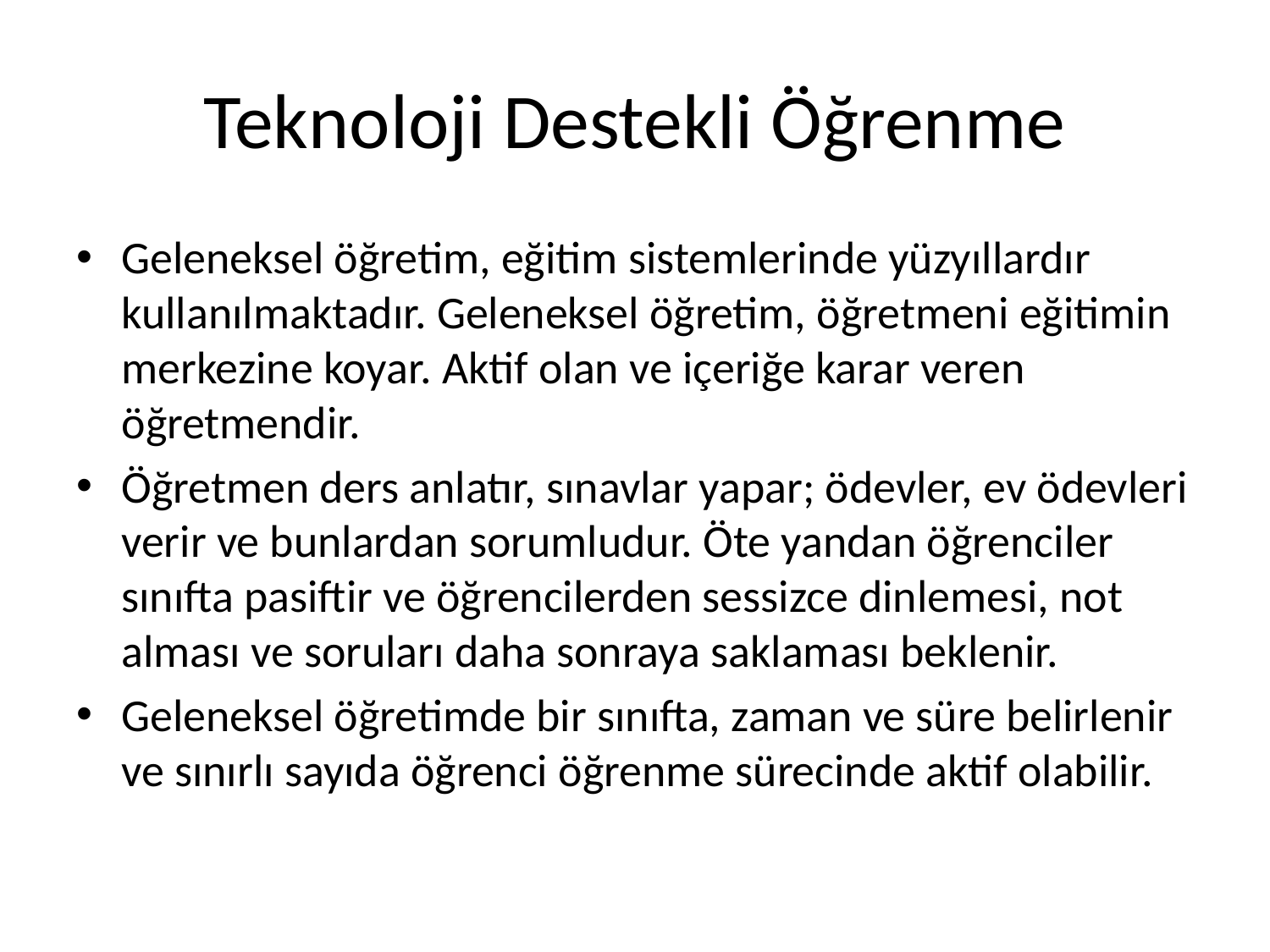

# Teknoloji Destekli Öğrenme
Geleneksel öğretim, eğitim sistemlerinde yüzyıllardır kullanılmaktadır. Geleneksel öğretim, öğretmeni eğitimin merkezine koyar. Aktif olan ve içeriğe karar veren öğretmendir.
Öğretmen ders anlatır, sınavlar yapar; ödevler, ev ödevleri verir ve bunlardan sorumludur. Öte yandan öğrenciler sınıfta pasiftir ve öğrencilerden sessizce dinlemesi, not alması ve soruları daha sonraya saklaması beklenir.
Geleneksel öğretimde bir sınıfta, zaman ve süre belirlenir ve sınırlı sayıda öğrenci öğrenme sürecinde aktif olabilir.